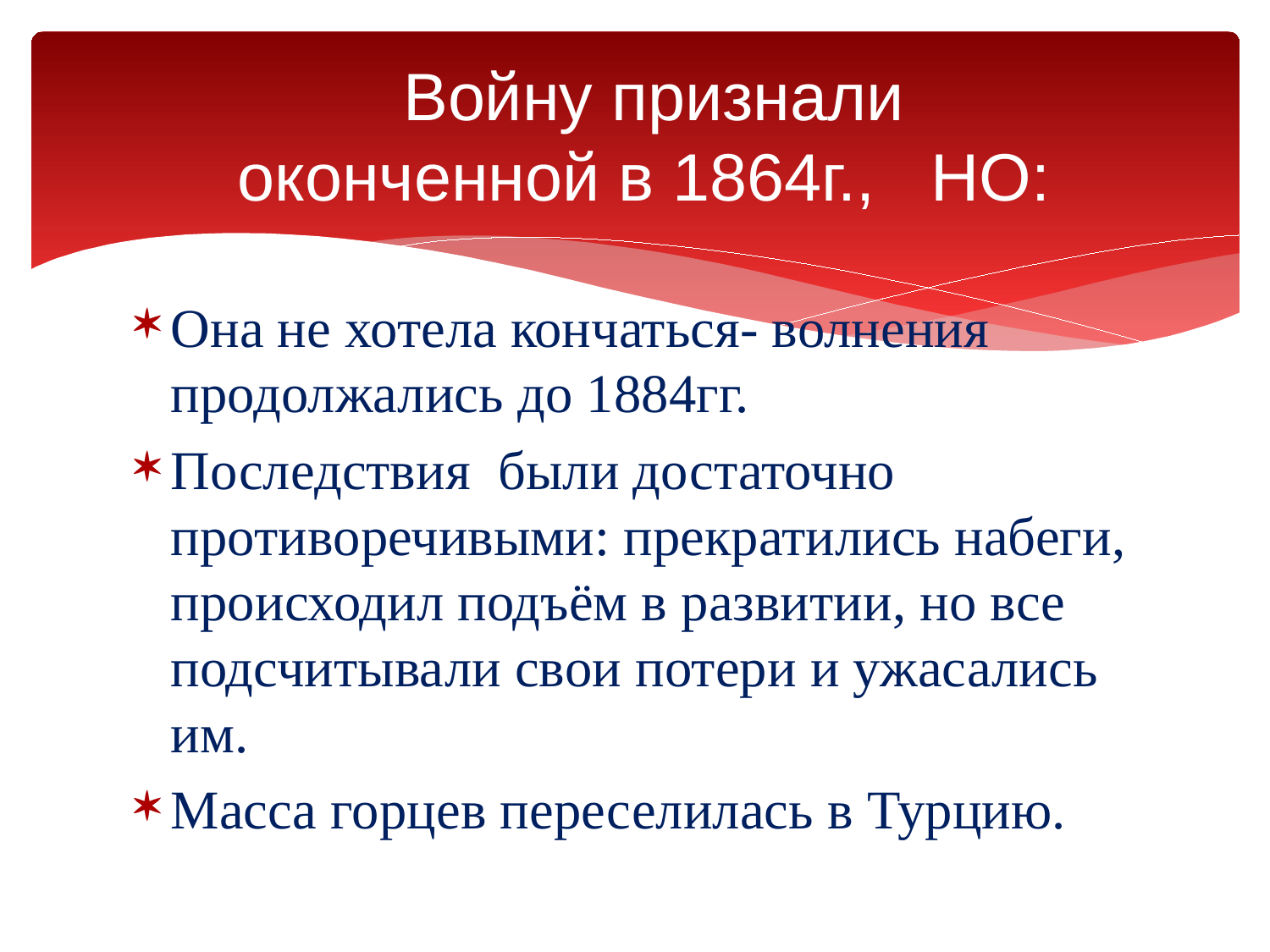

# Войну признали оконченной в 1864г.,   НО:
Она не хотела кончаться- волнения продолжались до 1884гг.
Последствия  были достаточно противоречивыми: прекратились набеги, происходил подъём в развитии, но все подсчитывали свои потери и ужасались им.
Масса горцев переселилась в Турцию.